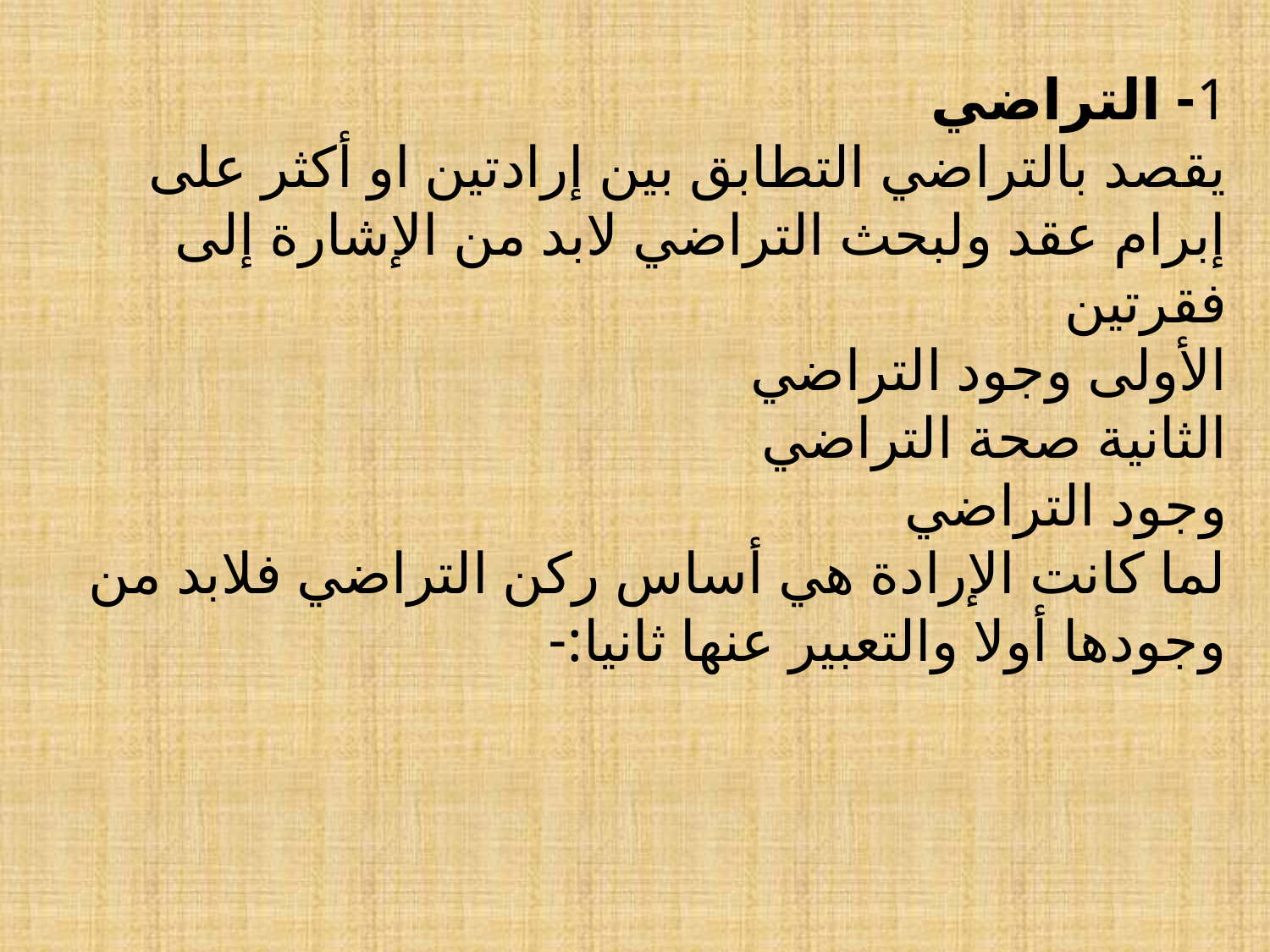

# 1- التراضي يقصد بالتراضي التطابق بين إرادتين او أكثر على إبرام عقد ولبحث التراضي لابد من الإشارة إلى فقرتين الأولى وجود التراضي الثانية صحة التراضي وجود التراضي لما كانت الإرادة هي أساس ركن التراضي فلابد من وجودها أولا والتعبير عنها ثانيا:-